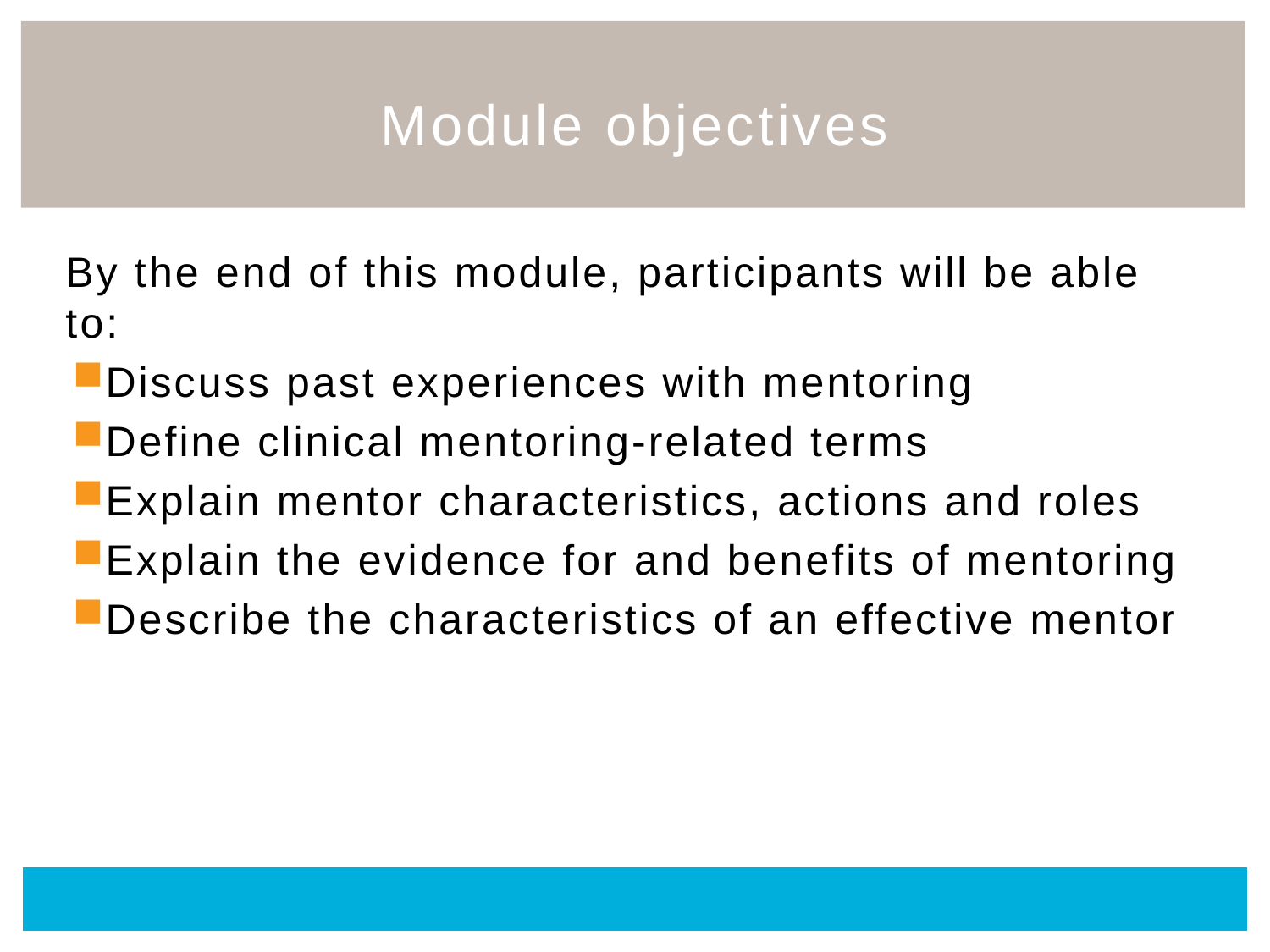

# Module objectives
By the end of this module, participants will be able to:
Discuss past experiences with mentoring
Define clinical mentoring-related terms
Explain mentor characteristics, actions and roles
Explain the evidence for and benefits of mentoring
Describe the characteristics of an effective mentor